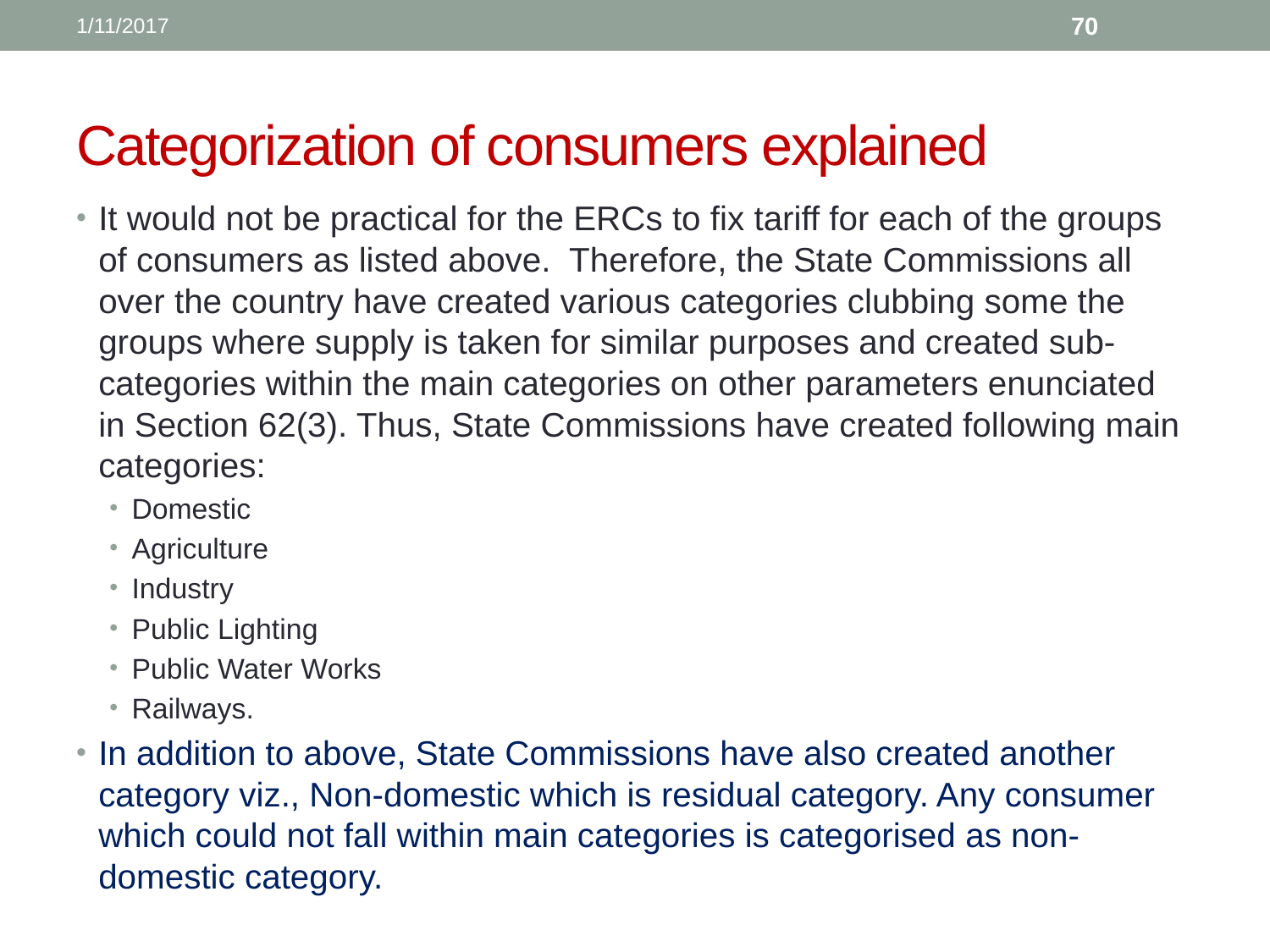

1/11/2017
70
# Categorization of consumers explained
It would not be practical for the ERCs to fix tariff for each of the groups of consumers as listed above.  Therefore, the State Commissions all over the country have created various categories clubbing some the groups where supply is taken for similar purposes and created sub-categories within the main categories on other parameters enunciated in Section 62(3). Thus, State Commissions have created following main categories:
Domestic
Agriculture
Industry
Public Lighting
Public Water Works
Railways.
In addition to above, State Commissions have also created another category viz., Non-domestic which is residual category. Any consumer which could not fall within main categories is categorised as non-domestic category.